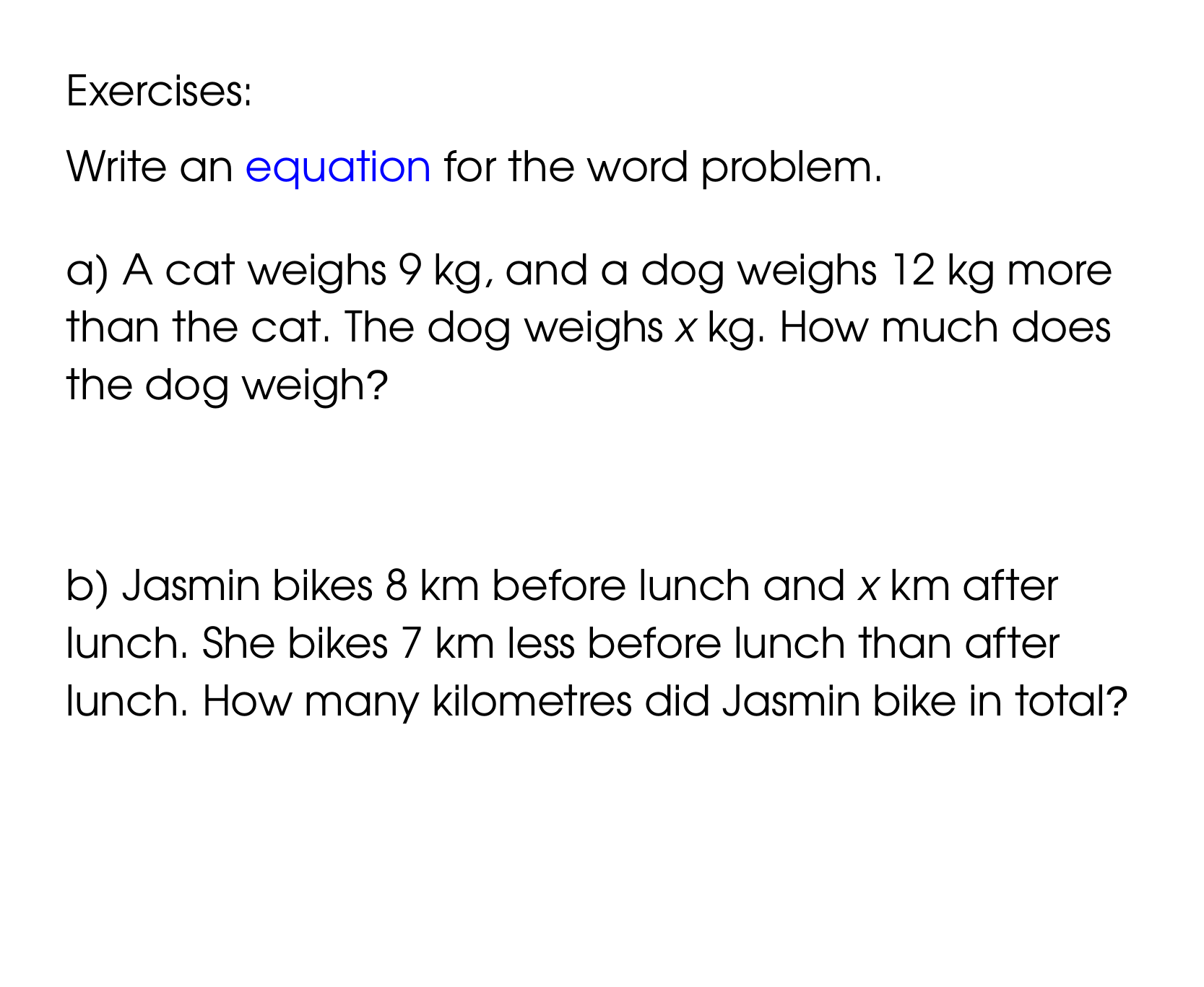

Exercises:
Write an equation for the word problem.
a) A cat weighs 9 kg, and a dog weighs 12 kg more than the cat. The dog weighs x kg. How much does the dog weigh?
b) Jasmin bikes 8 km before lunch and x km after lunch. She bikes 7 km less before lunch than after lunch. How many kilometres did Jasmin bike in total?